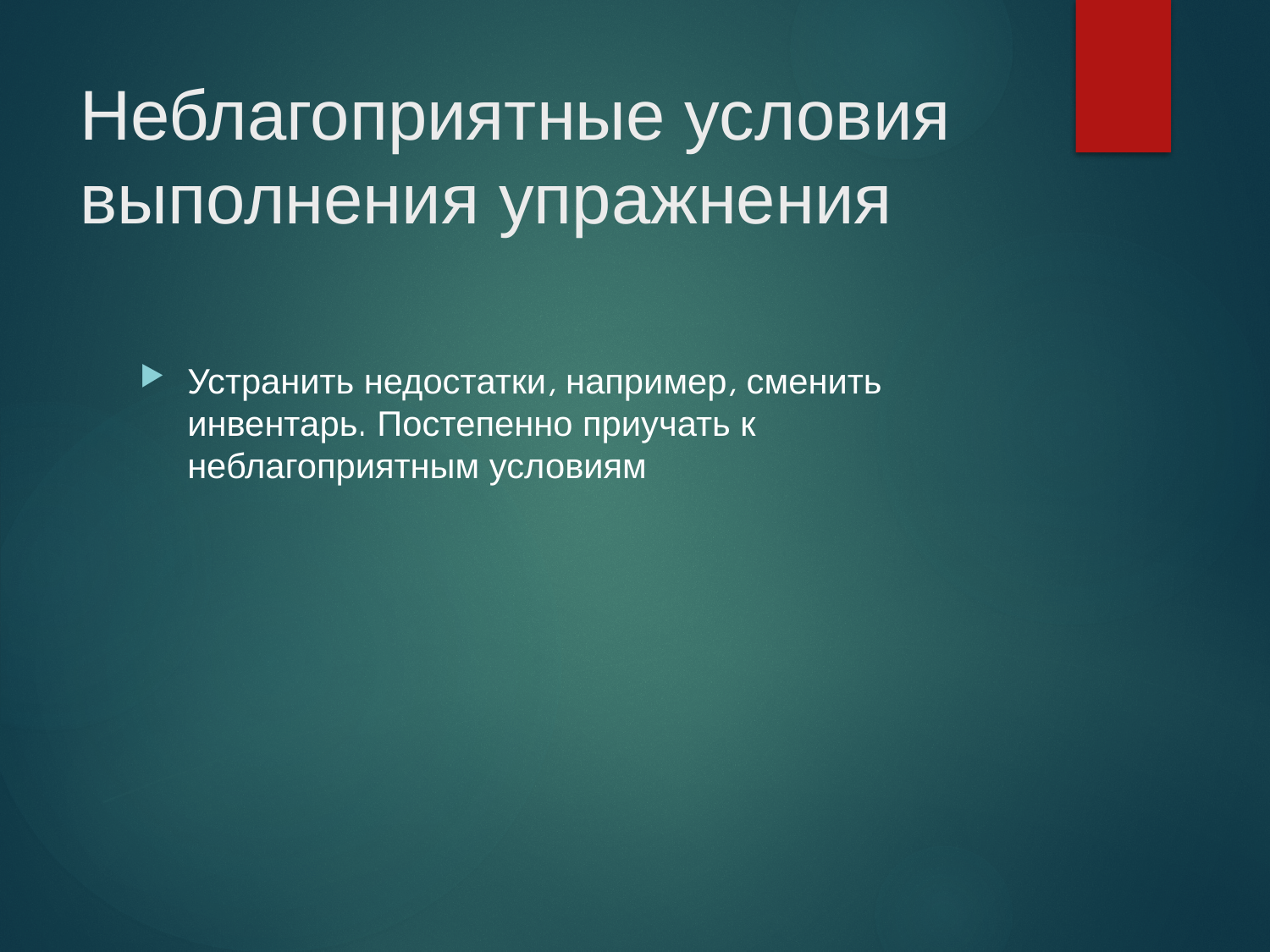

# Неблагоприятные условия выполнения упражнения
Устранить недостатки, например, сменить инвентарь. Постепенно приучать к неблагоприятным условиям